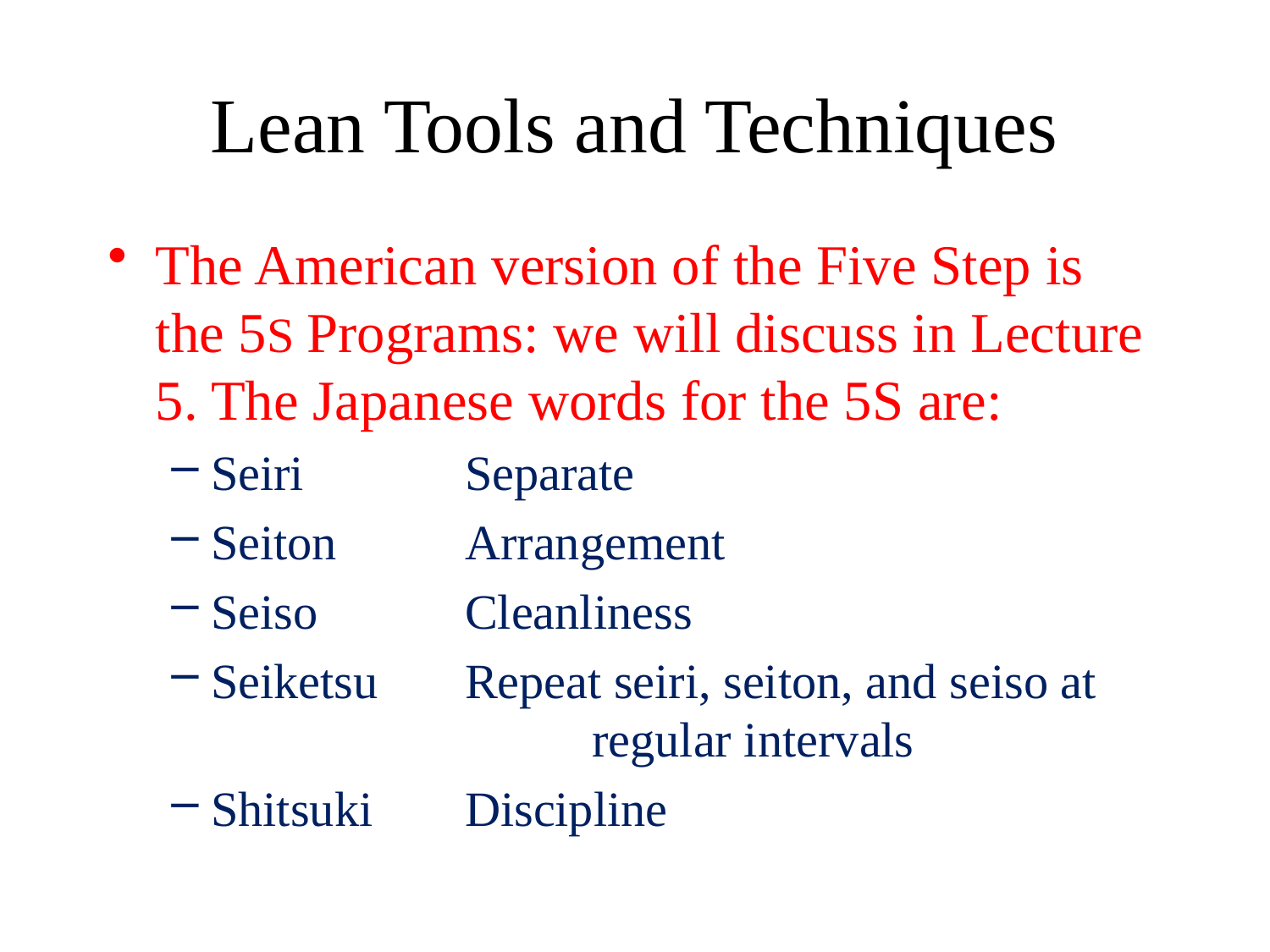

# Lean Tools and Techniques
The American version of the Five Step is the 5S Programs: we will discuss in Lecture 5. The Japanese words for the 5S are:
Seiri 		Separate
Seiton		Arrangement
Seiso		Cleanliness
Seiketsu	Repeat seiri, seiton, and seiso at 			regular intervals
Shitsuki	Discipline